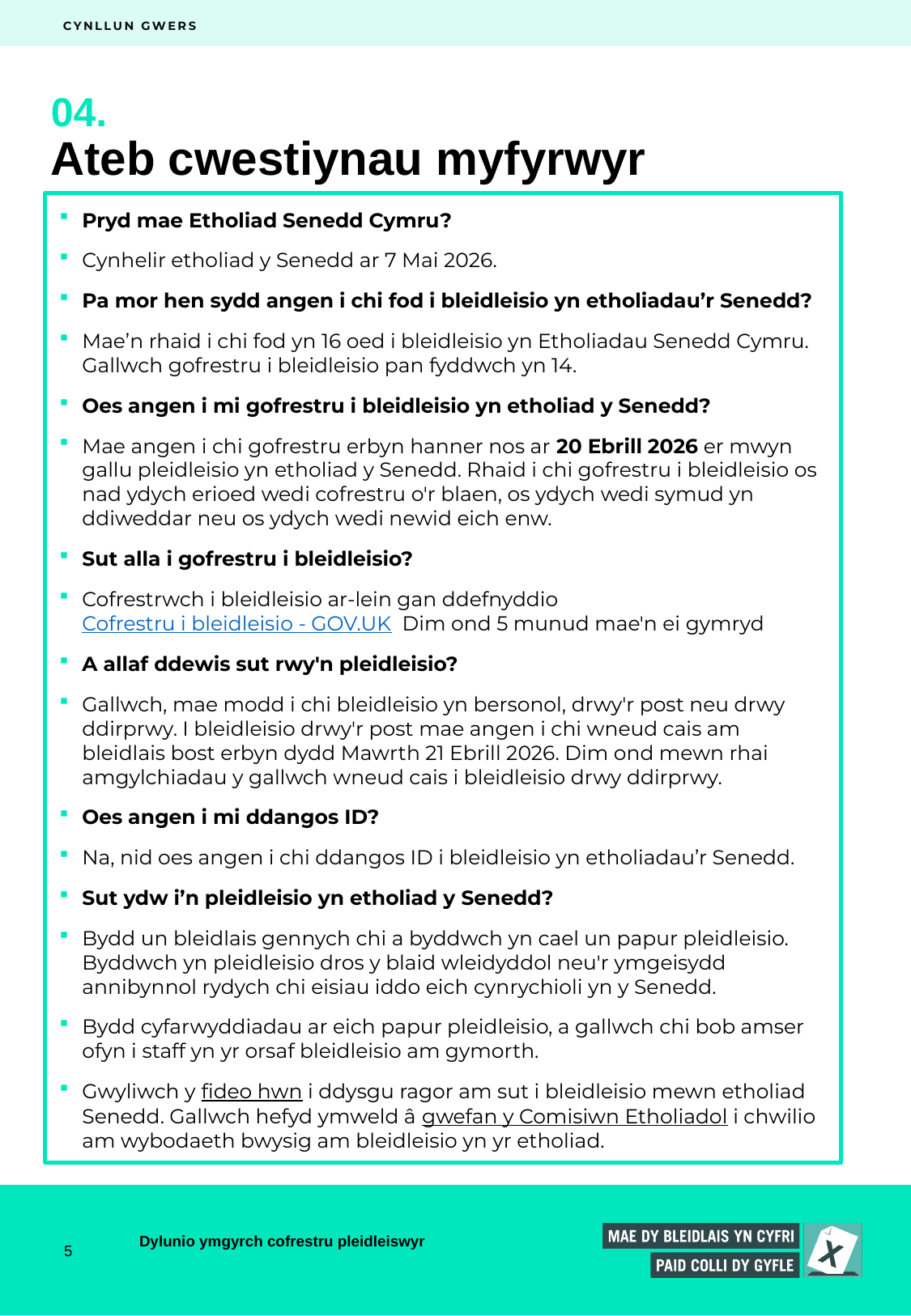

CYNLLUN GWERS
04.
# Ateb cwestiynau myfyrwyr
Pryd mae Etholiad Senedd Cymru?
Cynhelir etholiad y Senedd ar 7 Mai 2026.
Pa mor hen sydd angen i chi fod i bleidleisio yn etholiadau’r Senedd?
Mae’n rhaid i chi fod yn 16 oed i bleidleisio yn Etholiadau Senedd Cymru. Gallwch gofrestru i bleidleisio pan fyddwch yn 14.
Oes angen i mi gofrestru i bleidleisio yn etholiad y Senedd?
Mae angen i chi gofrestru erbyn hanner nos ar 20 Ebrill 2026 er mwyn gallu pleidleisio yn etholiad y Senedd. Rhaid i chi gofrestru i bleidleisio os nad ydych erioed wedi cofrestru o'r blaen, os ydych wedi symud yn ddiweddar neu os ydych wedi newid eich enw.
Sut alla i gofrestru i bleidleisio?
Cofrestrwch i bleidleisio ar-lein gan ddefnyddio Cofrestru i bleidleisio - GOV.UK  Dim ond 5 munud mae'n ei gymryd
A allaf ddewis sut rwy'n pleidleisio?
Gallwch, mae modd i chi bleidleisio yn bersonol, drwy'r post neu drwy ddirprwy. I bleidleisio drwy'r post mae angen i chi wneud cais am bleidlais bost erbyn dydd Mawrth 21 Ebrill 2026. Dim ond mewn rhai amgylchiadau y gallwch wneud cais i bleidleisio drwy ddirprwy.
Oes angen i mi ddangos ID?
Na, nid oes angen i chi ddangos ID i bleidleisio yn etholiadau’r Senedd.
Sut ydw i’n pleidleisio yn etholiad y Senedd?
Bydd un bleidlais gennych chi a byddwch yn cael un papur pleidleisio. Byddwch yn pleidleisio dros y blaid wleidyddol neu'r ymgeisydd annibynnol rydych chi eisiau iddo eich cynrychioli yn y Senedd.
Bydd cyfarwyddiadau ar eich papur pleidleisio, a gallwch chi bob amser ofyn i staff yn yr orsaf bleidleisio am gymorth.
Gwyliwch y fideo hwn i ddysgu ragor am sut i bleidleisio mewn etholiad Senedd. Gallwch hefyd ymweld â gwefan y Comisiwn Etholiadol i chwilio am wybodaeth bwysig am bleidleisio yn yr etholiad.

5
Dylunio ymgyrch cofrestru pleidleiswyr